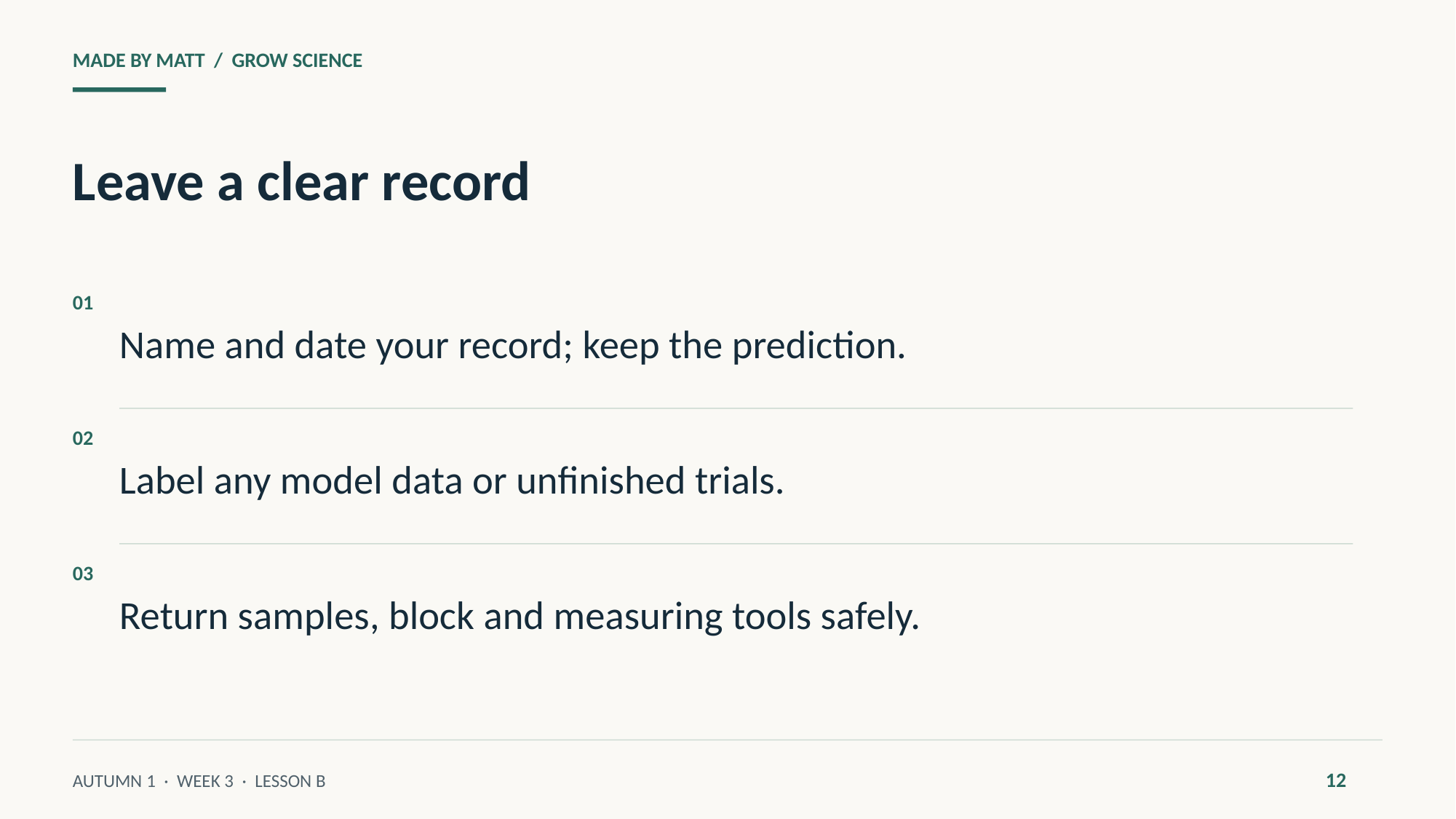

MADE BY MATT  /  GROW SCIENCE

Leave a clear record
Name and date your record; keep the prediction.
01

Label any model data or unfinished trials.
02

Return samples, block and measuring tools safely.
03

12
AUTUMN 1  ·  WEEK 3  ·  LESSON B